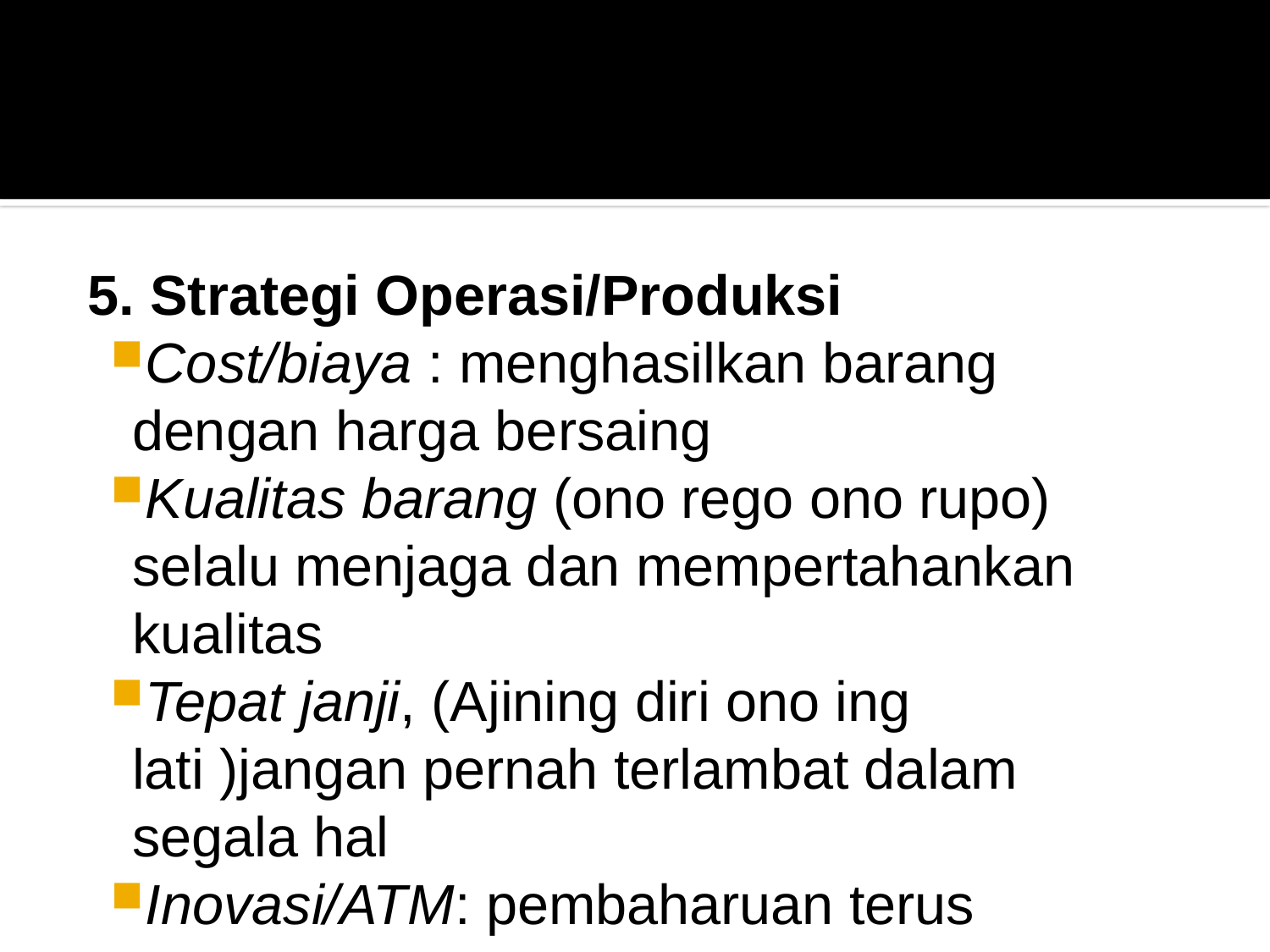

#
5. Strategi Operasi/Produksi
Cost/biaya : menghasilkan barang dengan harga bersaing
Kualitas barang (ono rego ono rupo) selalu menjaga dan mempertahankan kualitas
Tepat janji, (Ajining diri ono ing lati )jangan pernah terlambat dalam segala hal
Inovasi/ATM: pembaharuan terus menerus